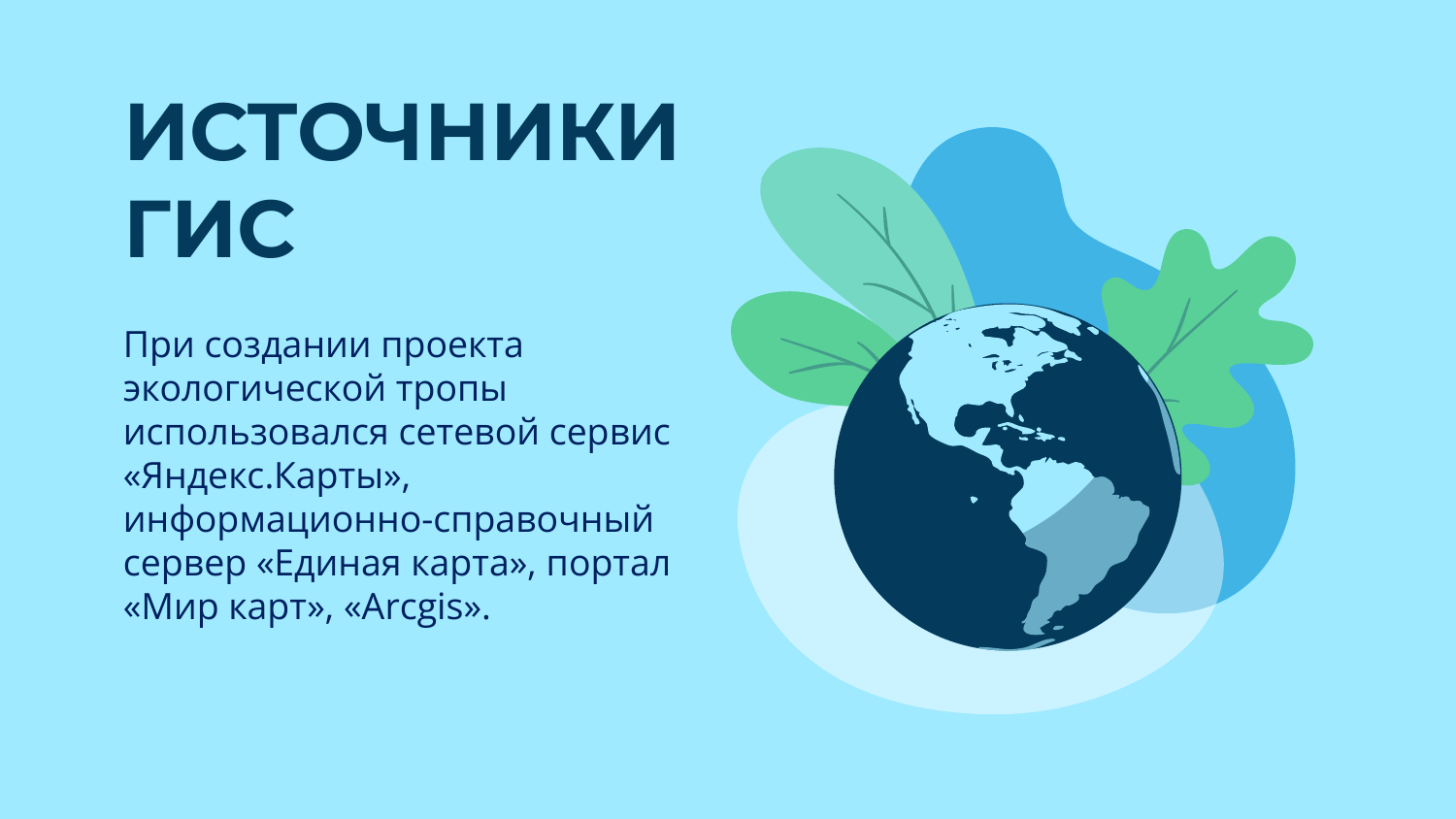

# ИСТОЧНИКИ ГИС

При создании проекта экологической тропы использовался сетевой сервис «Яндекс.Карты», информационно-справочный сервер «Единая карта», портал «Мир карт», «Аrcgis».